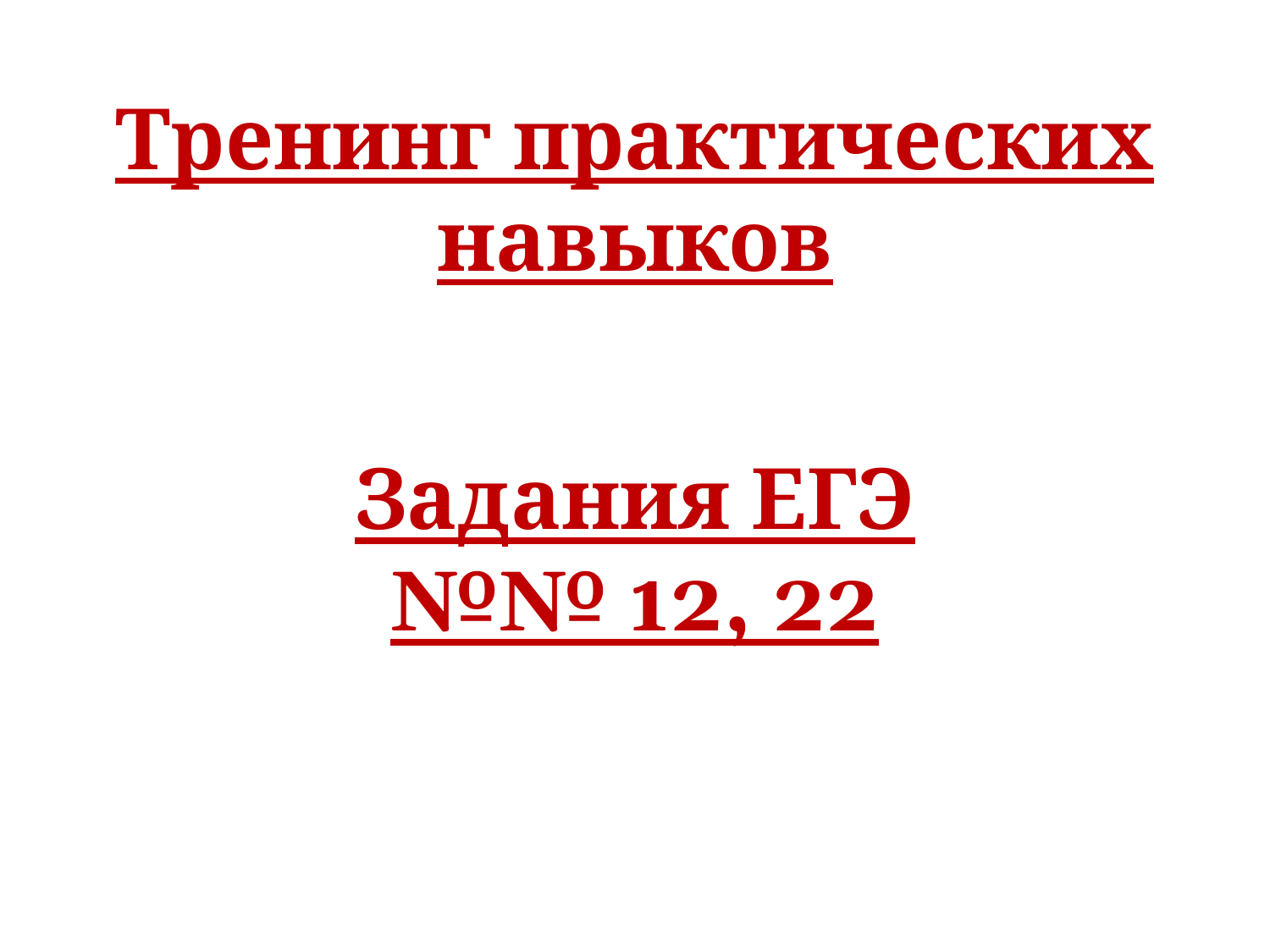

# Тренинг практических навыков
Задания ЕГЭ
№№ 12, 22